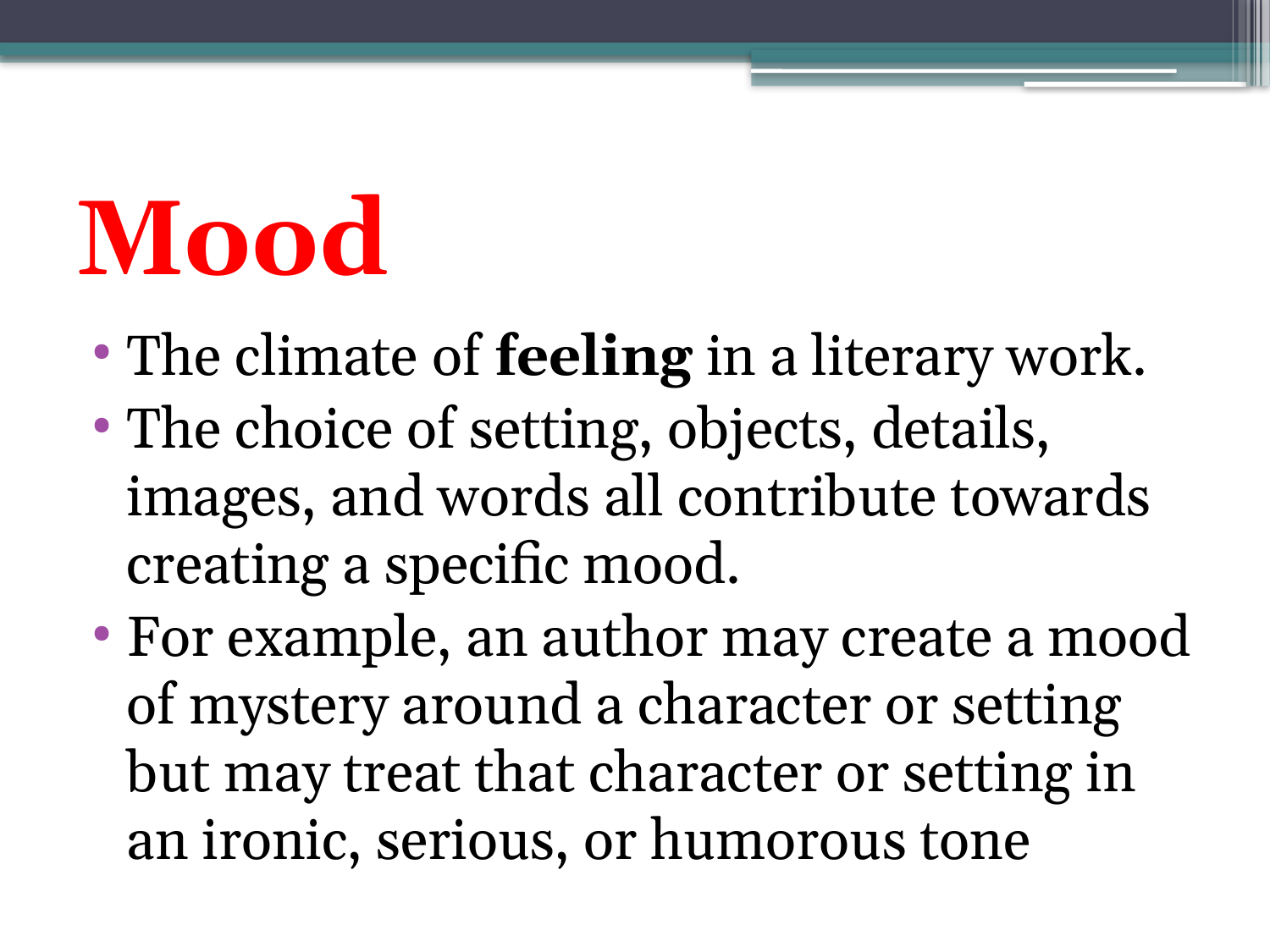

# Mood
The climate of feeling in a literary work.
The choice of setting, objects, details, images, and words all contribute towards creating a specific mood.
For example, an author may create a mood of mystery around a character or setting but may treat that character or setting in an ironic, serious, or humorous tone